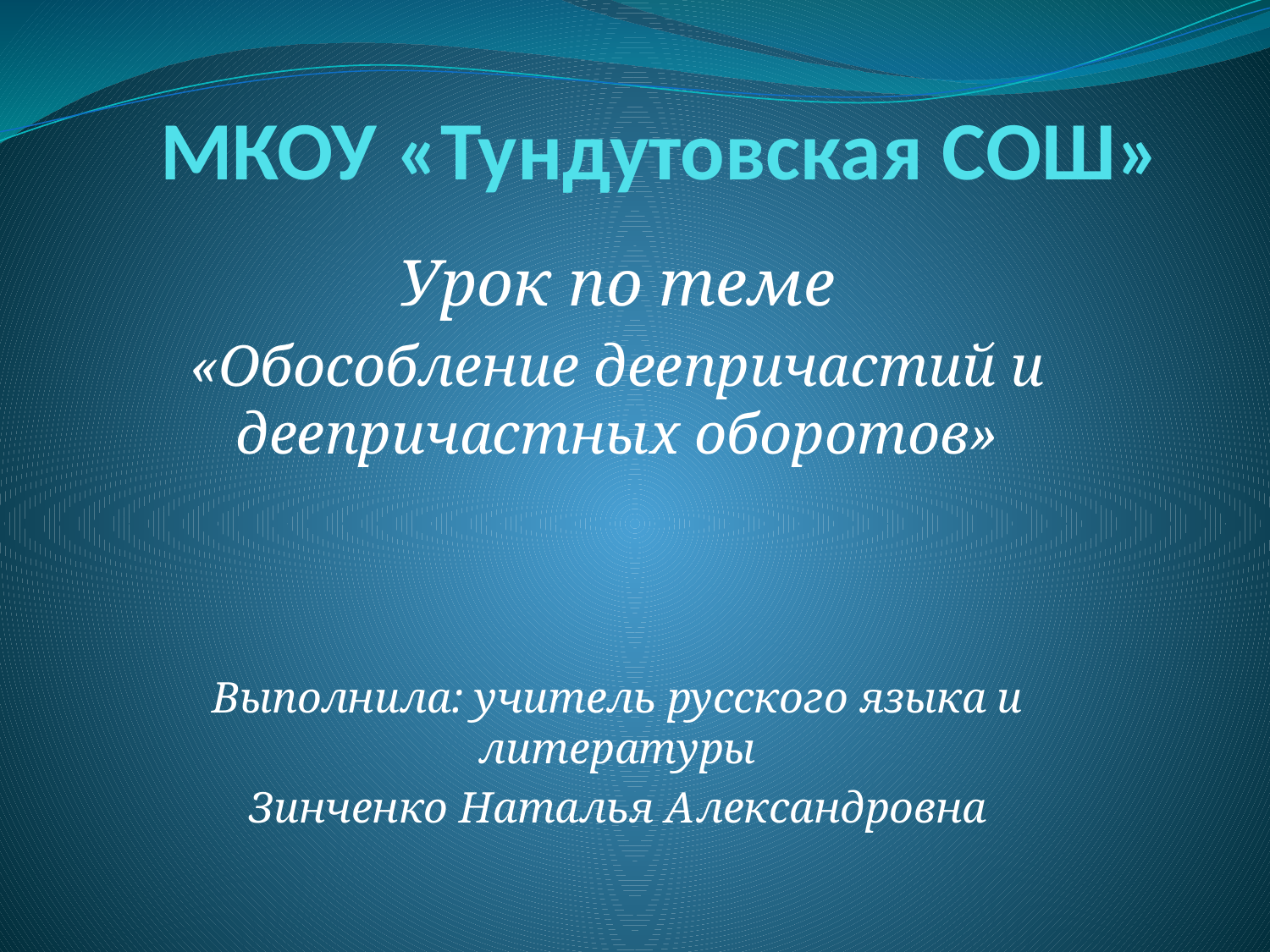

# МКОУ «Тундутовская СОШ»
 Урок по теме
«Обособление деепричастий и деепричастных оборотов»

Выполнила: учитель русского языка и литературы
Зинченко Наталья Александровна